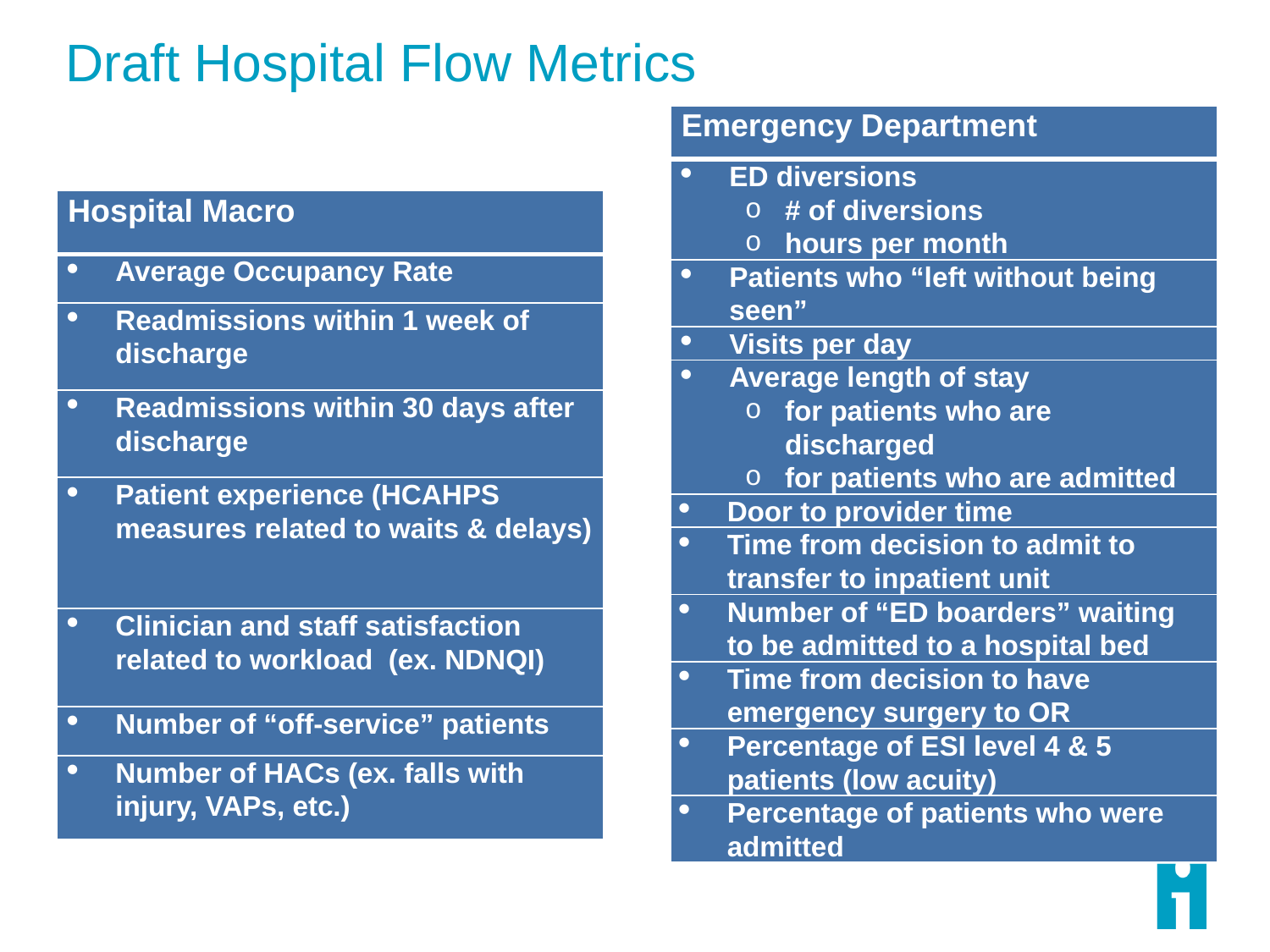

Draft Hospital Flow Metrics
| Emergency Department |
| --- |
| ED diversions # of diversions hours per month |
| Patients who “left without being seen” |
| Visits per day |
| Average length of stay for patients who are discharged for patients who are admitted |
| Door to provider time |
| Time from decision to admit to transfer to inpatient unit |
| Number of “ED boarders” waiting to be admitted to a hospital bed |
| Time from decision to have emergency surgery to OR |
| Percentage of ESI level 4 & 5 patients (low acuity) |
| Percentage of patients who were admitted |
| Hospital Macro |
| --- |
| Average Occupancy Rate |
| Readmissions within 1 week of discharge |
| Readmissions within 30 days after discharge |
| Patient experience (HCAHPS measures related to waits & delays) |
| Clinician and staff satisfaction related to workload (ex. NDNQI) |
| Number of “off-service” patients |
| Number of HACs (ex. falls with injury, VAPs, etc.) |